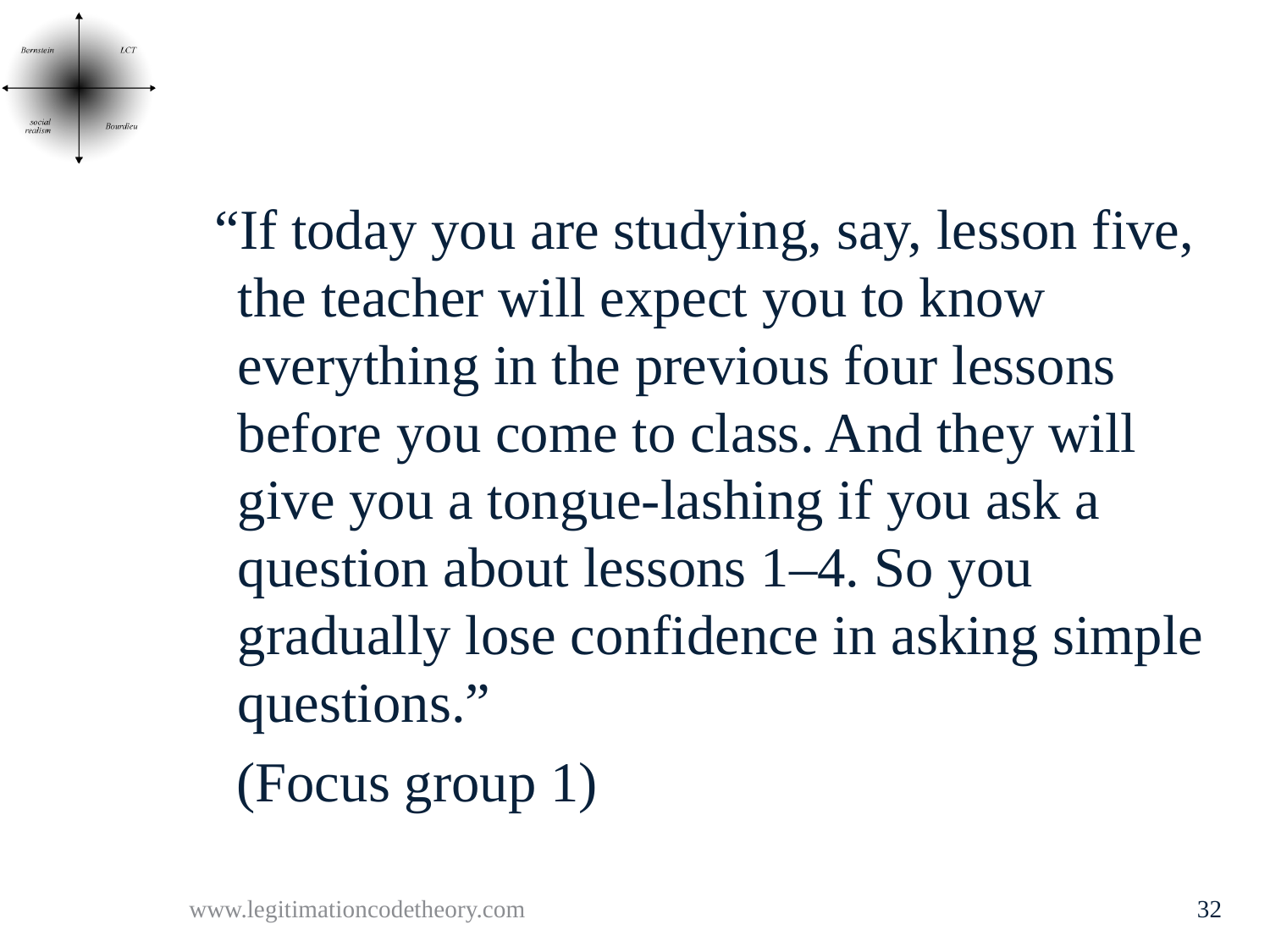

#

“If today you are studying, say, lesson five, the teacher will expect you to know everything in the previous four lessons before you come to class. And they will give you a tongue-lashing if you ask a question about lessons 1–4. So you gradually lose confidence in asking simple questions.”
	(Focus group 1)

www.legitimationcodetheory.com
32